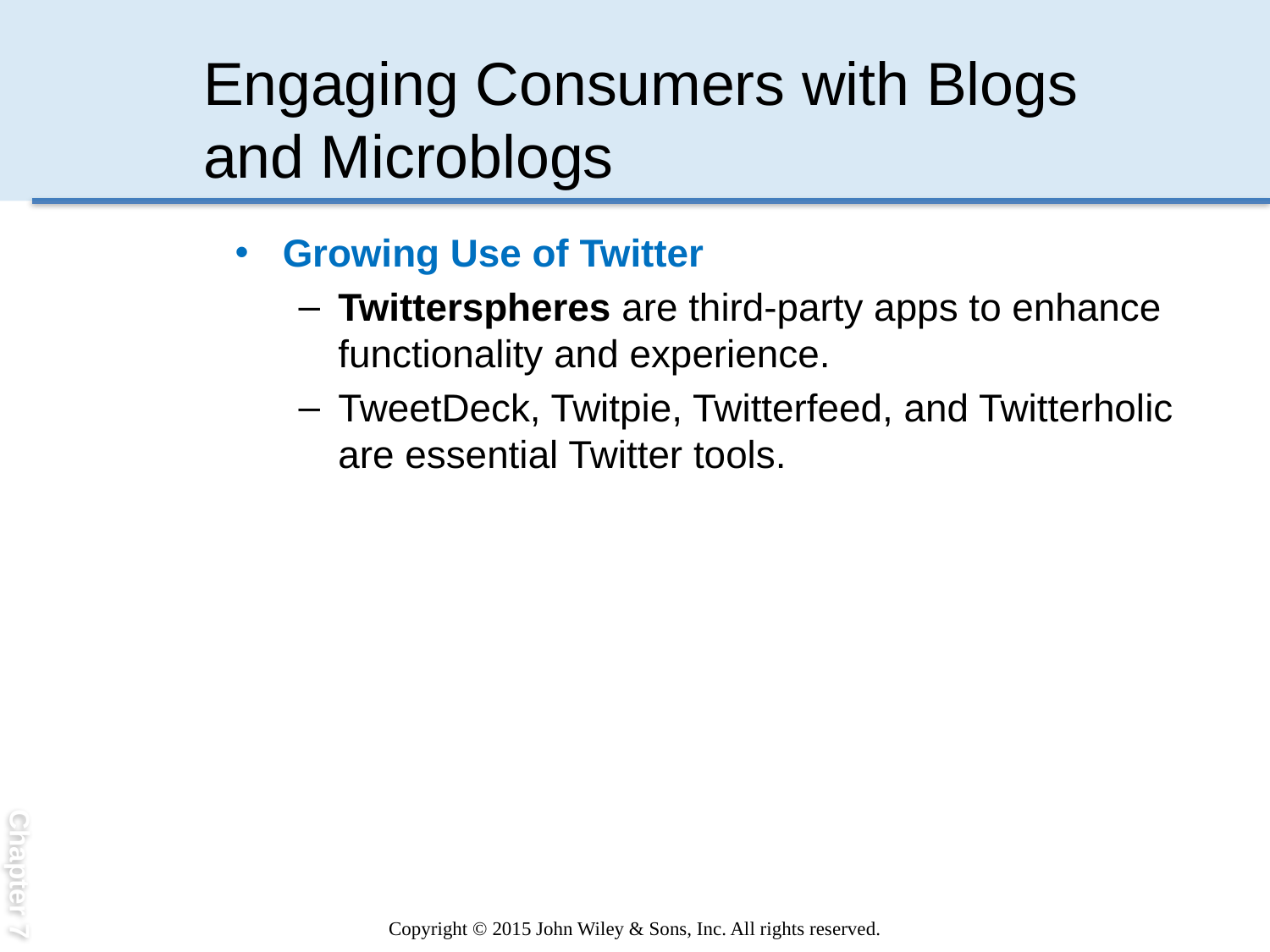

Chapter 7
# Engaging Consumers with Blogs and Microblogs
Growing Use of Twitter
Twitterspheres are third-party apps to enhance functionality and experience.
TweetDeck, Twitpie, Twitterfeed, and Twitterholic are essential Twitter tools.